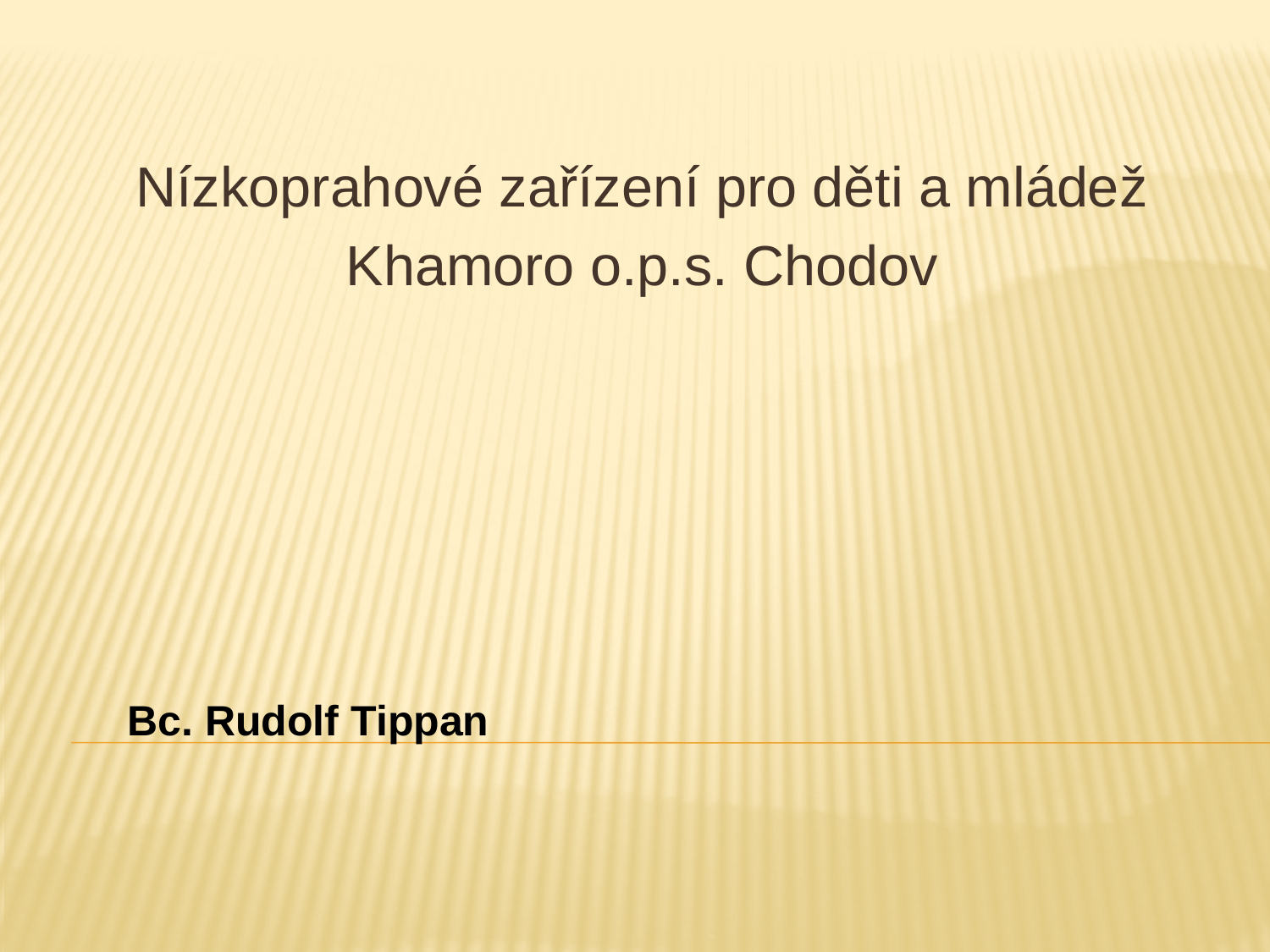

Nízkoprahové zařízení pro děti a mládež
Khamoro o.p.s. Chodov
Bc. Rudolf Tippan